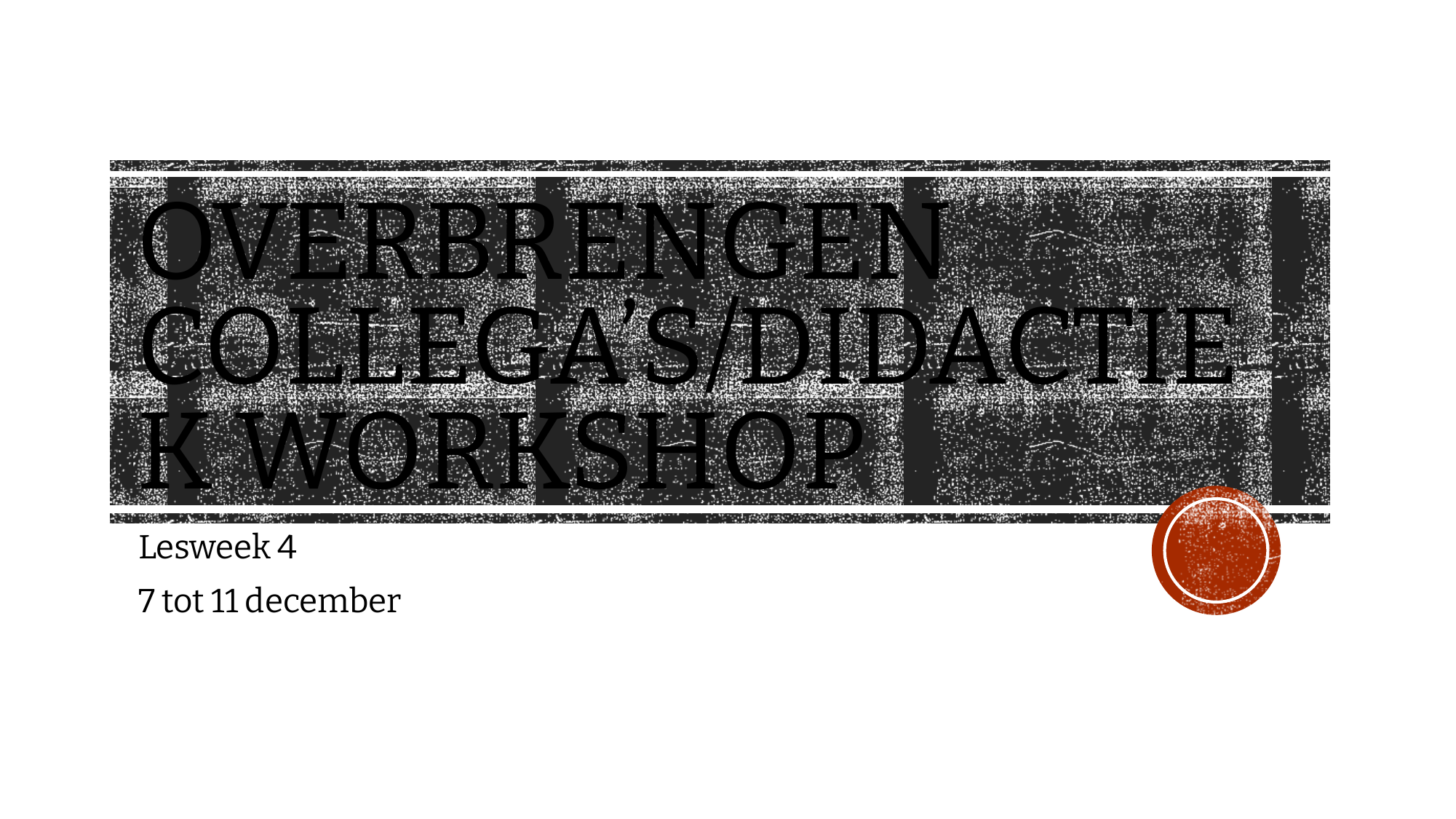

# Overbrengen collega’s/didactiek workshop
Lesweek 4
7 tot 11 december